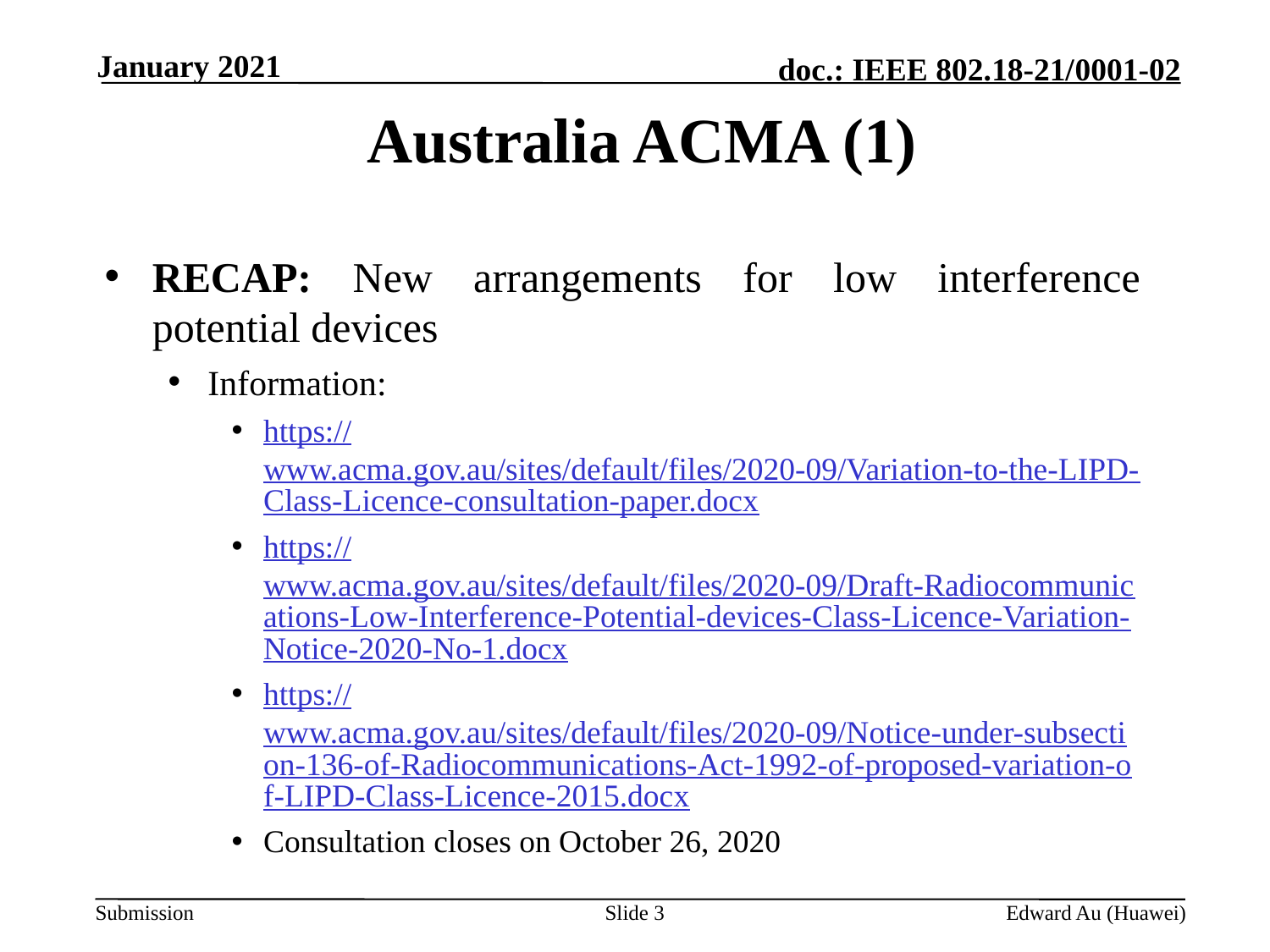

January 2021
# Australia ACMA (1)
RECAP: New arrangements for low interference potential devices
Information:
https://www.acma.gov.au/sites/default/files/2020-09/Variation-to-the-LIPD-Class-Licence-consultation-paper.docx
https://www.acma.gov.au/sites/default/files/2020-09/Draft-Radiocommunications-Low-Interference-Potential-devices-Class-Licence-Variation-Notice-2020-No-1.docx
https://www.acma.gov.au/sites/default/files/2020-09/Notice-under-subsection-136-of-Radiocommunications-Act-1992-of-proposed-variation-of-LIPD-Class-Licence-2015.docx
Consultation closes on October 26, 2020
Slide 3
Edward Au (Huawei)